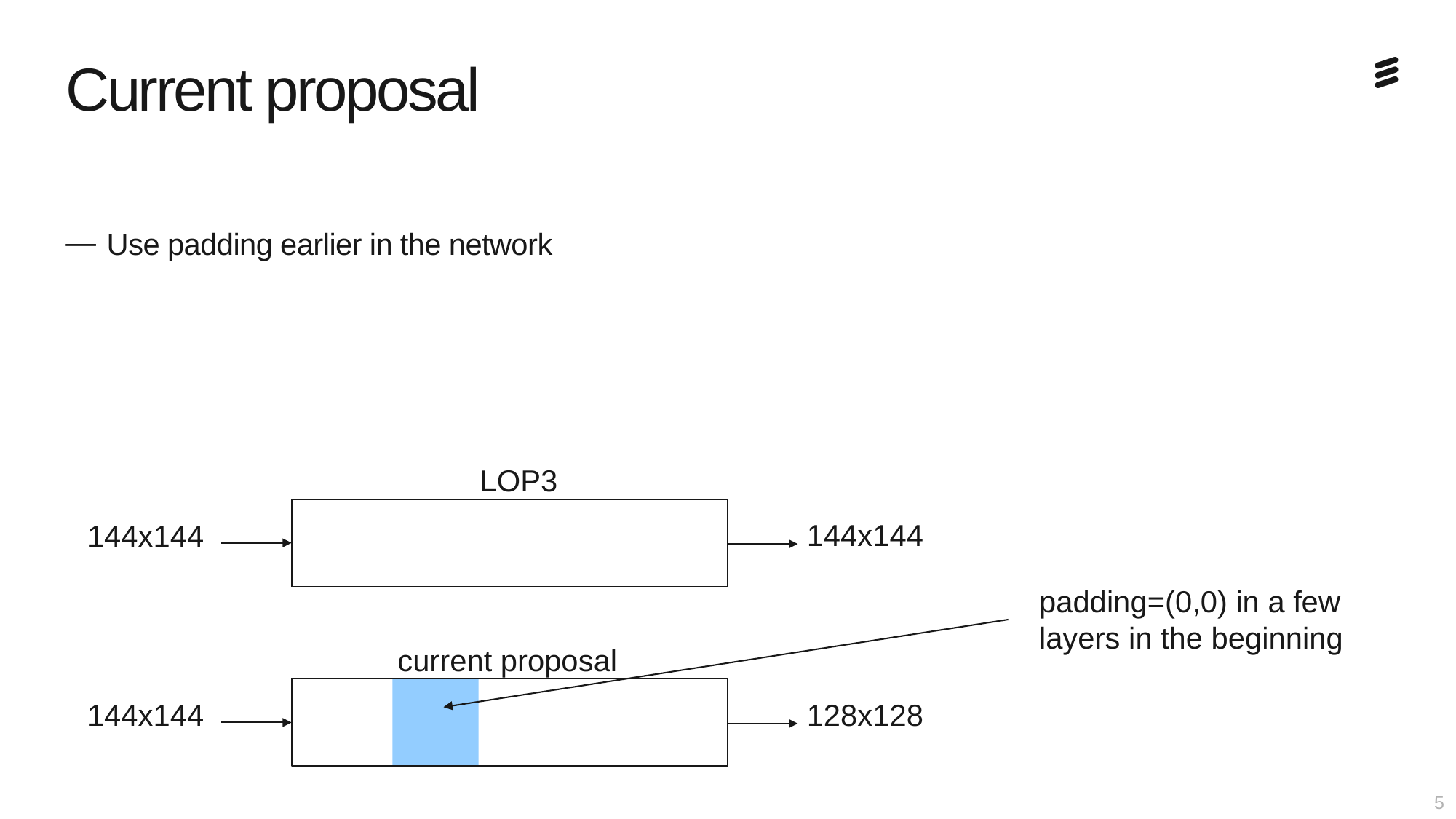

# Current proposal
Use padding earlier in the network
LOP3

144x144
144x144
padding=(0,0) in a few
layers in the beginning
current proposal

128x128
144x144
5